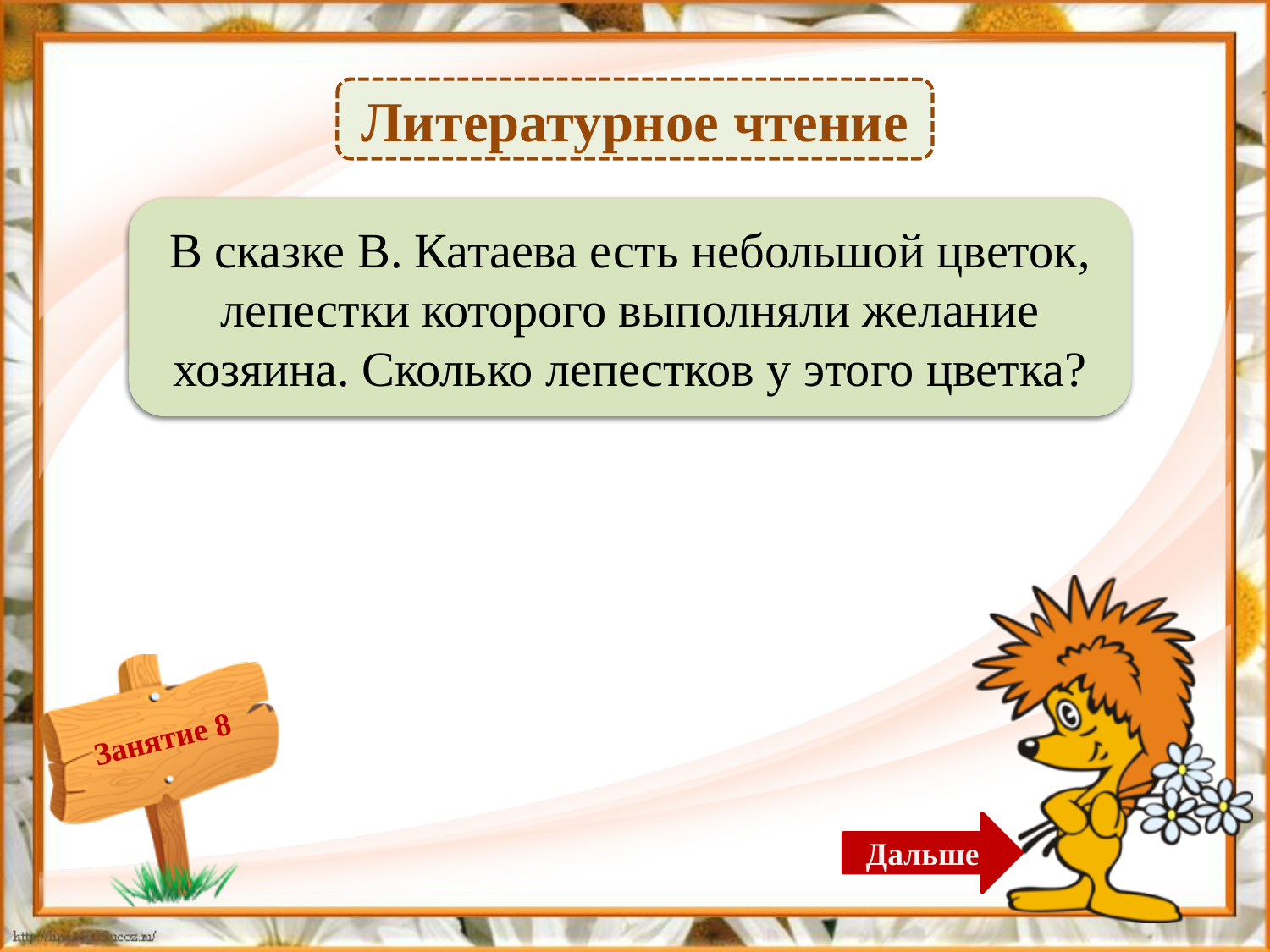

Литературное чтение
 7 лепестков – 1б.
В сказке В. Катаева есть небольшой цветок, лепестки которого выполняли желание хозяина. Сколько лепестков у этого цветка?

Дальше